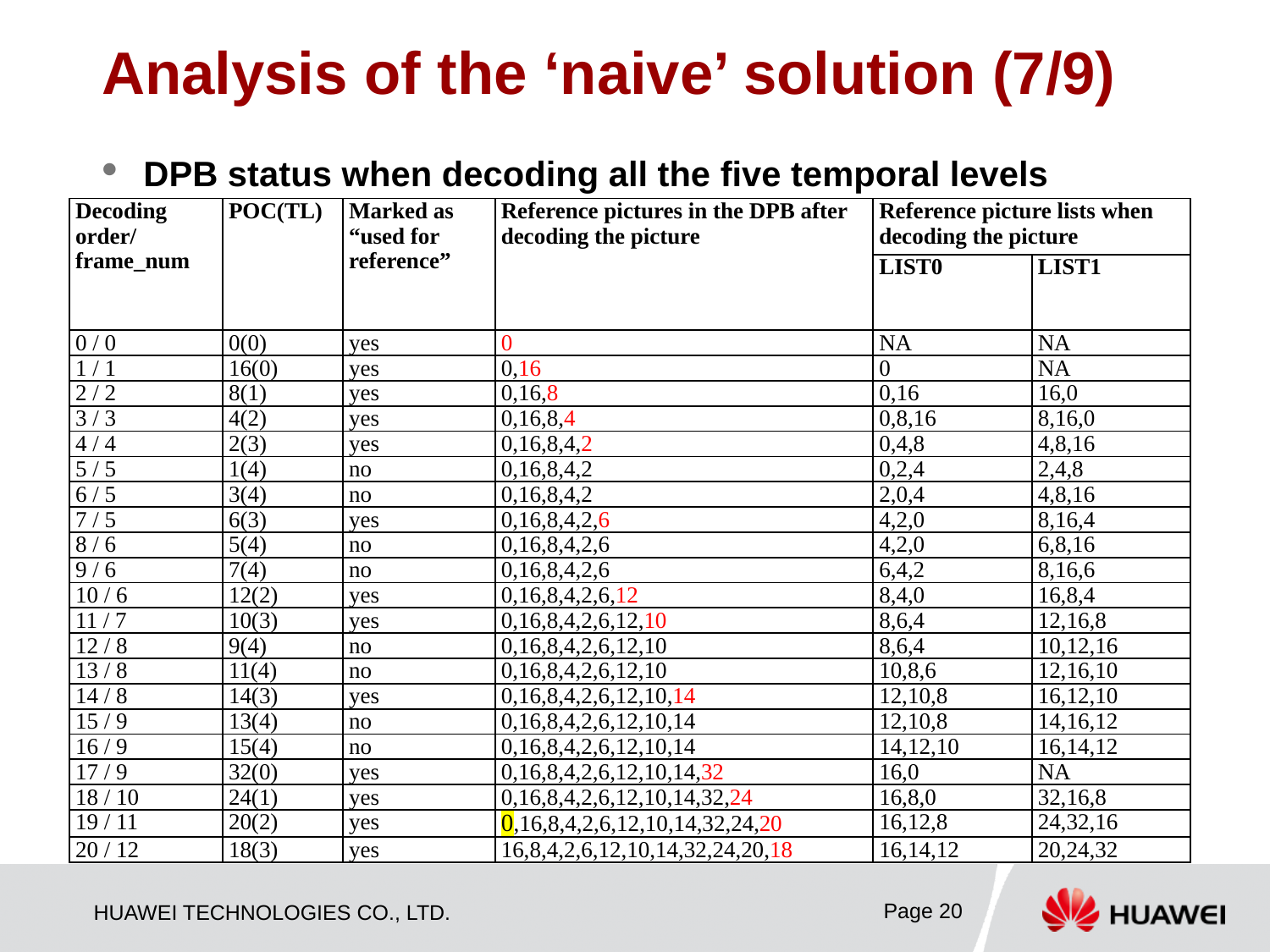

# Analysis of the ‘naive’ solution (7/9)
DPB status when decoding all the five temporal levels
| Decoding order/ frame\_num | POC(TL) | Marked as “used for reference” | Reference pictures in the DPB after decoding the picture | Reference picture lists when decoding the picture |  |
| --- | --- | --- | --- | --- | --- |
|  |  |  |  | LIST0 | LIST1 |
| 0 / 0 | 0(0) | yes | 0 | NA | NA |
| 1 / 1 | 16(0) | yes | 0,16 | 0 | NA |
| 2 / 2 | 8(1) | yes | 0,16,8 | 0,16 | 16,0 |
| 3 / 3 | 4(2) | yes | 0,16,8,4 | 0,8,16 | 8,16,0 |
| 4 / 4 | 2(3) | yes | 0,16,8,4,2 | 0,4,8 | 4,8,16 |
| 5 / 5 | 1(4) | no | 0,16,8,4,2 | 0,2,4 | 2,4,8 |
| 6 / 5 | 3(4) | no | 0,16,8,4,2 | 2,0,4 | 4,8,16 |
| 7 / 5 | 6(3) | yes | 0,16,8,4,2,6 | 4,2,0 | 8,16,4 |
| 8 / 6 | 5(4) | no | 0,16,8,4,2,6 | 4,2,0 | 6,8,16 |
| 9 / 6 | 7(4) | no | 0,16,8,4,2,6 | 6,4,2 | 8,16,6 |
| 10 / 6 | 12(2) | yes | 0,16,8,4,2,6,12 | 8,4,0 | 16,8,4 |
| 11 / 7 | 10(3) | yes | 0,16,8,4,2,6,12,10 | 8,6,4 | 12,16,8 |
| 12 / 8 | 9(4) | no | 0,16,8,4,2,6,12,10 | 8,6,4 | 10,12,16 |
| 13 / 8 | 11(4) | no | 0,16,8,4,2,6,12,10 | 10,8,6 | 12,16,10 |
| 14 / 8 | 14(3) | yes | 0,16,8,4,2,6,12,10,14 | 12,10,8 | 16,12,10 |
| 15 / 9 | 13(4) | no | 0,16,8,4,2,6,12,10,14 | 12,10,8 | 14,16,12 |
| 16 / 9 | 15(4) | no | 0,16,8,4,2,6,12,10,14 | 14,12,10 | 16,14,12 |
| 17 / 9 | 32(0) | yes | 0,16,8,4,2,6,12,10,14,32 | 16,0 | NA |
| 18 / 10 | 24(1) | yes | 0,16,8,4,2,6,12,10,14,32,24 | 16,8,0 | 32,16,8 |
| 19 / 11 | 20(2) | yes | 0,16,8,4,2,6,12,10,14,32,24,20 | 16,12,8 | 24,32,16 |
| 20 / 12 | 18(3) | yes | 16,8,4,2,6,12,10,14,32,24,20,18 | 16,14,12 | 20,24,32 |
Page 20